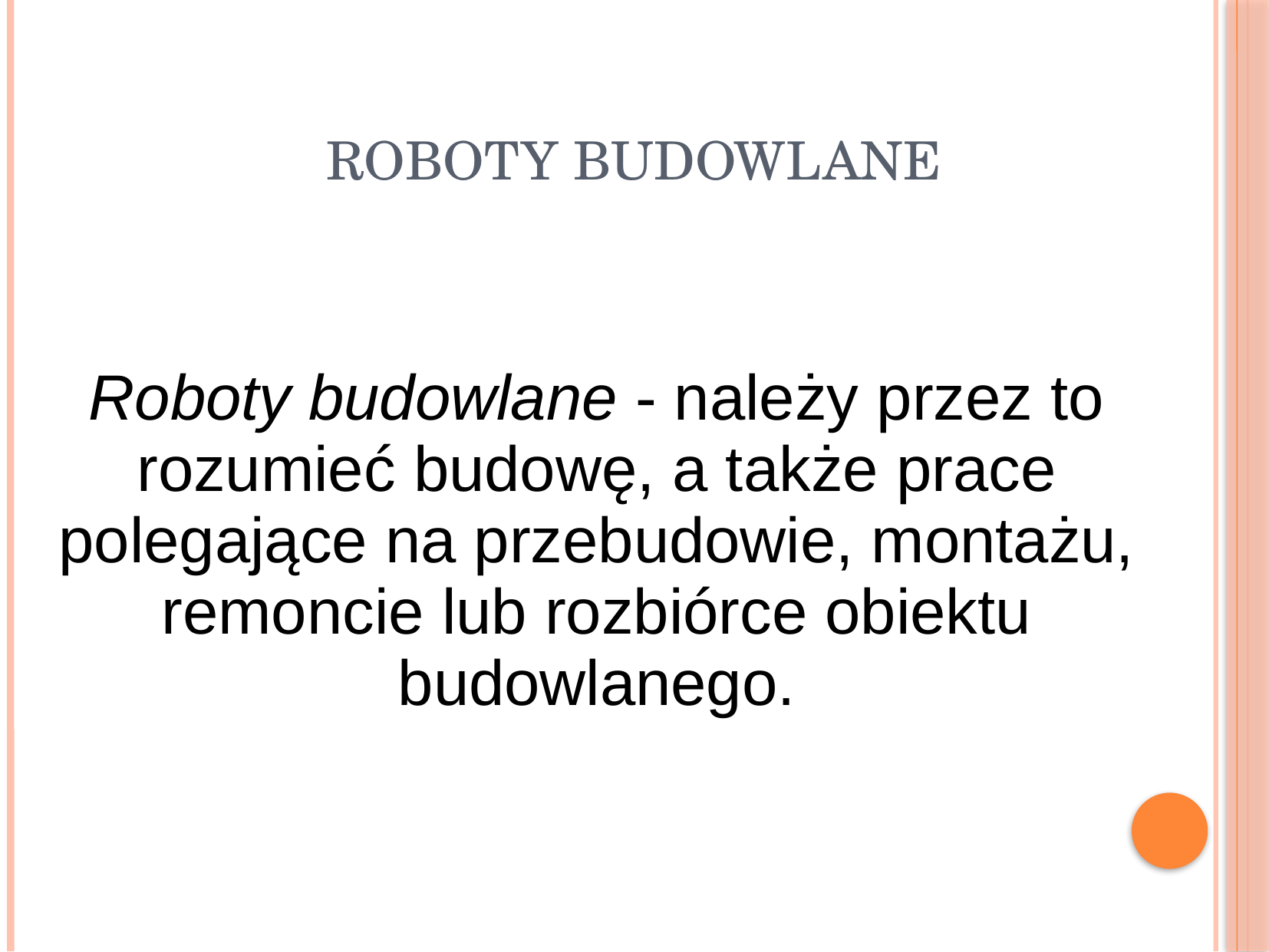

# Roboty budowlane
Roboty budowlane - należy przez to rozumieć budowę, a także prace polegające na przebudowie, montażu, remoncie lub rozbiórce obiektu budowlanego.